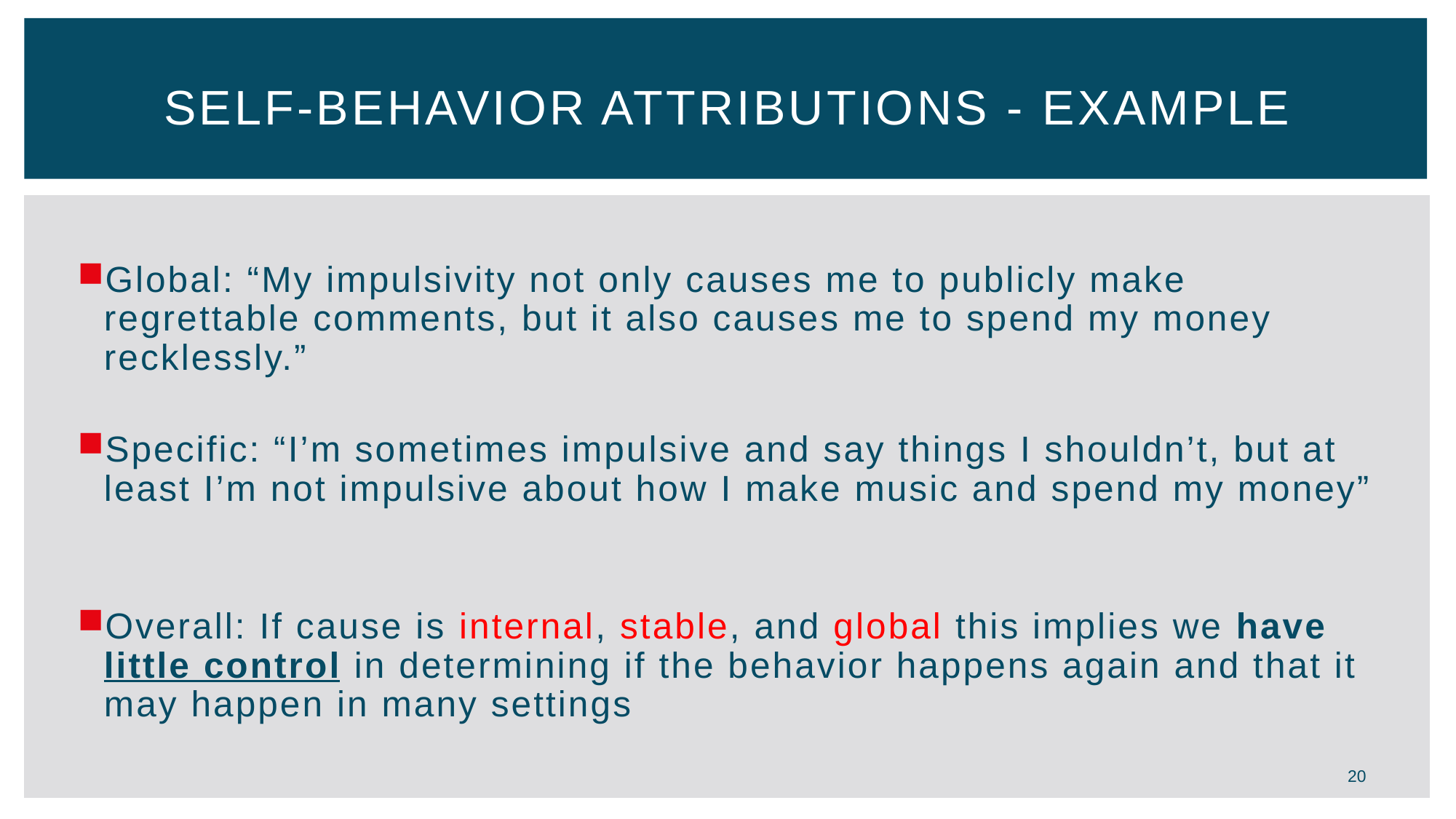

# Self-behavior Attributions - Example

Global: “My impulsivity not only causes me to publicly make regrettable comments, but it also causes me to spend my money recklessly.”

Specific: “I’m sometimes impulsive and say things I shouldn’t, but at least I’m not impulsive about how I make music and spend my money”

Overall: If cause is internal, stable, and global this implies we have little control in determining if the behavior happens again and that it may happen in many settings

20